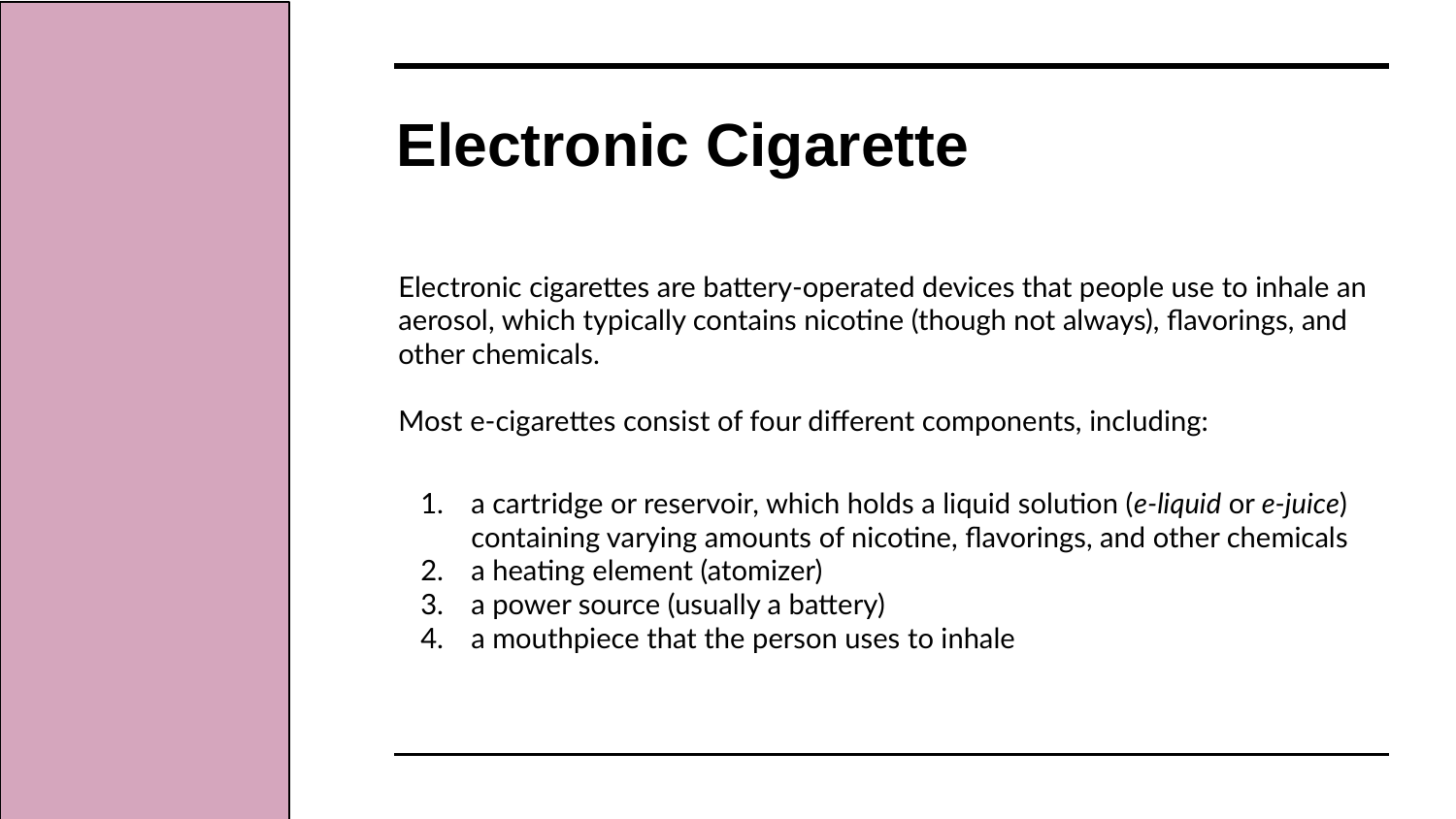

# Electronic Cigarette
Electronic cigarettes are battery-operated devices that people use to inhale an aerosol, which typically contains nicotine (though not always), flavorings, and other chemicals.
Most e-cigarettes consist of four different components, including:
a cartridge or reservoir, which holds a liquid solution (e-liquid or e-juice) containing varying amounts of nicotine, flavorings, and other chemicals
a heating element (atomizer)
a power source (usually a battery)
a mouthpiece that the person uses to inhale